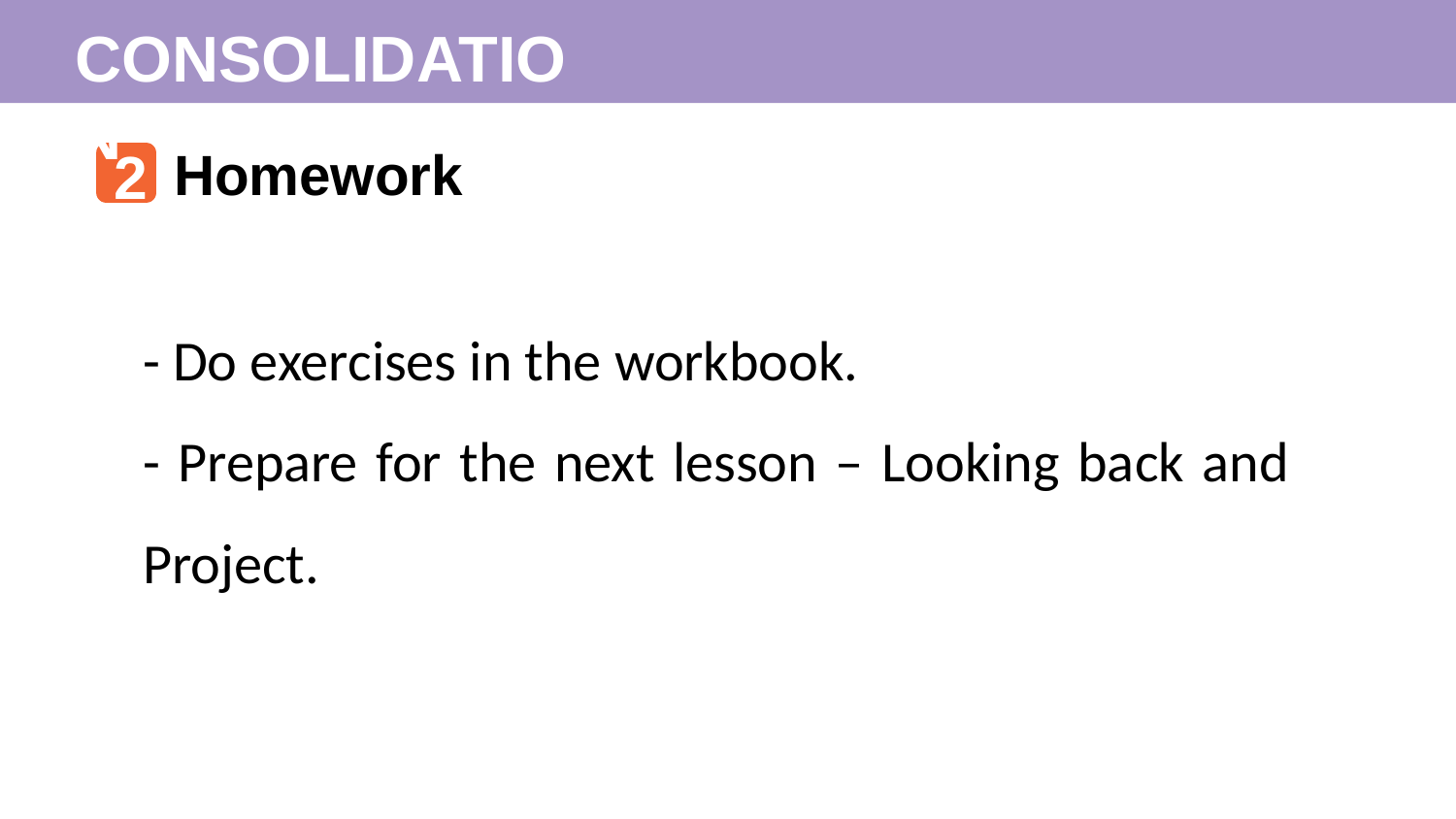

CONSOLIDATION
2
Homework

- Do exercises in the workbook.
- Prepare for the next lesson – Looking back and Project.